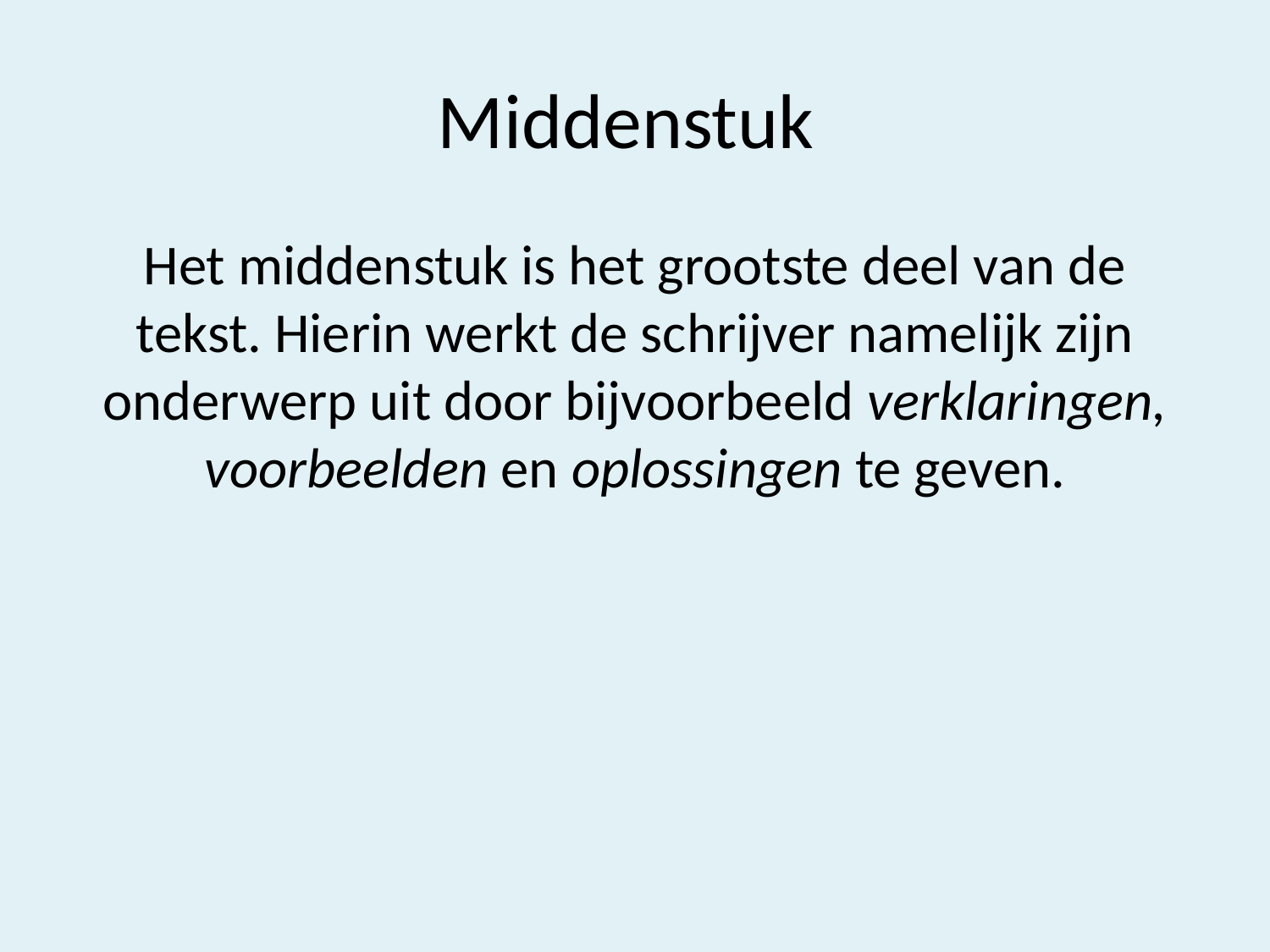

# Middenstuk
Het middenstuk is het grootste deel van de tekst. Hierin werkt de schrijver namelijk zijn onderwerp uit door bijvoorbeeld verklaringen, voorbeelden en oplossingen te geven.